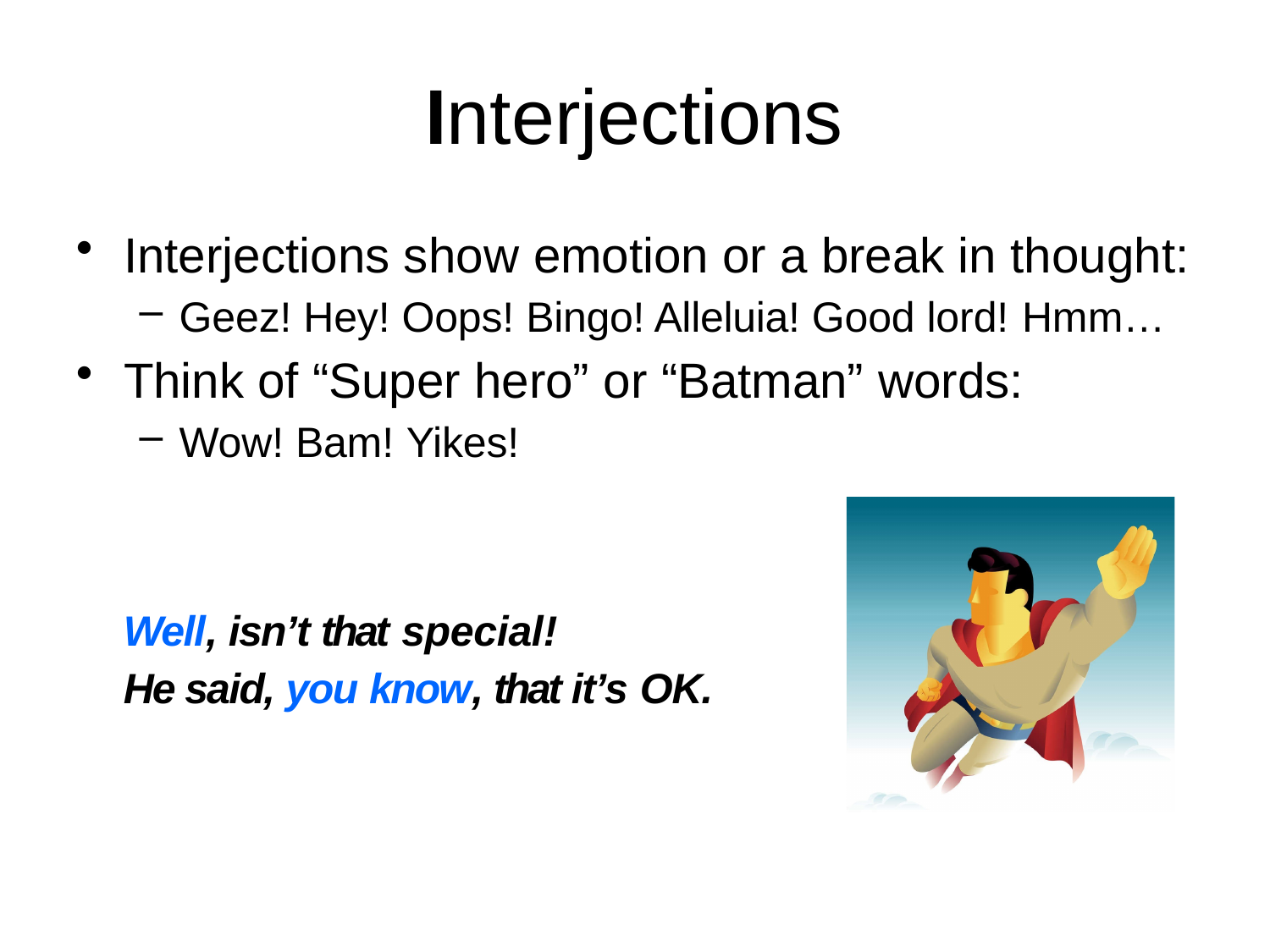

# Interjections
Interjections show emotion or a break in thought:
Geez! Hey! Oops! Bingo! Alleluia! Good lord! Hmm…
Think of “Super hero” or “Batman” words:
Wow! Bam! Yikes!

Well, isn’t that special!
He said, you know, that it’s OK.